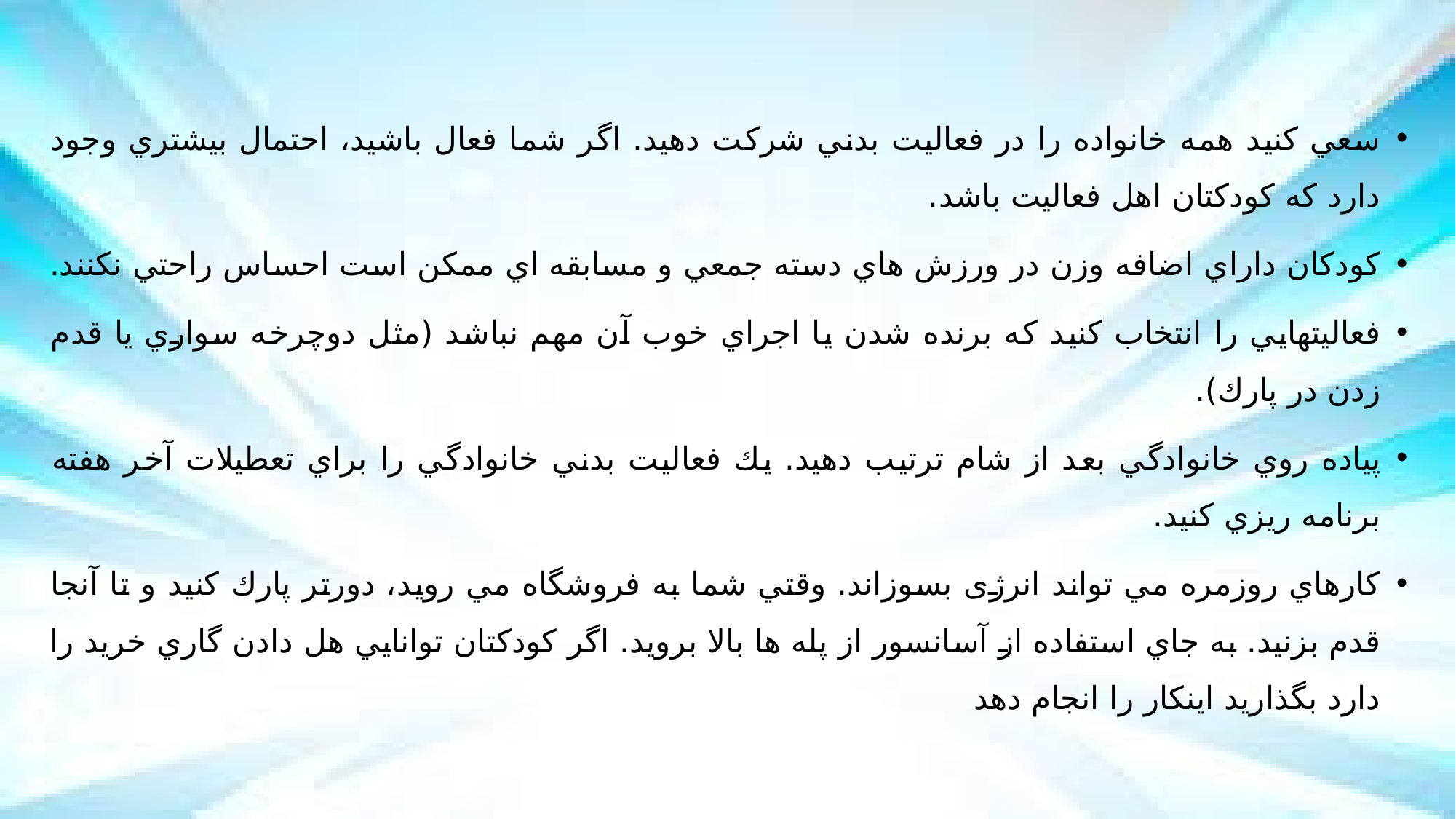

سعي كنيد همه خانواده را در فعاليت بدني شركت دهيد. اگر شما فعال باشيد، احتمال بيشتري وجود دارد كه كودكتان اهل فعاليت باشد.
كودكان داراي اضافه وزن در ورزش هاي دسته جمعي و مسابقه اي ممكن است احساس راحتي نكنند.
فعاليتهايي را انتخاب كنيد كه برنده شدن يا اجراي خوب آن مهم نباشد (مثل دوچرخه سواري يا قدم زدن در پارك).
پياده روي خانوادگي بعد از شام ترتيب دهيد. يك فعاليت بدني خانوادگي را براي تعطيلات آخر هفته برنامه ريزي كنيد.
كارهاي روزمره مي تواند انرژی بسوزاند. وقتي شما به فروشگاه مي رويد، دورتر پارك كنيد و تا آنجا قدم بزنيد. به جاي استفاده از آسانسور از پله ها بالا برويد. اگر كودكتان توانايي هل دادن گاري خريد را دارد بگذاريد اينكار را انجام دهد